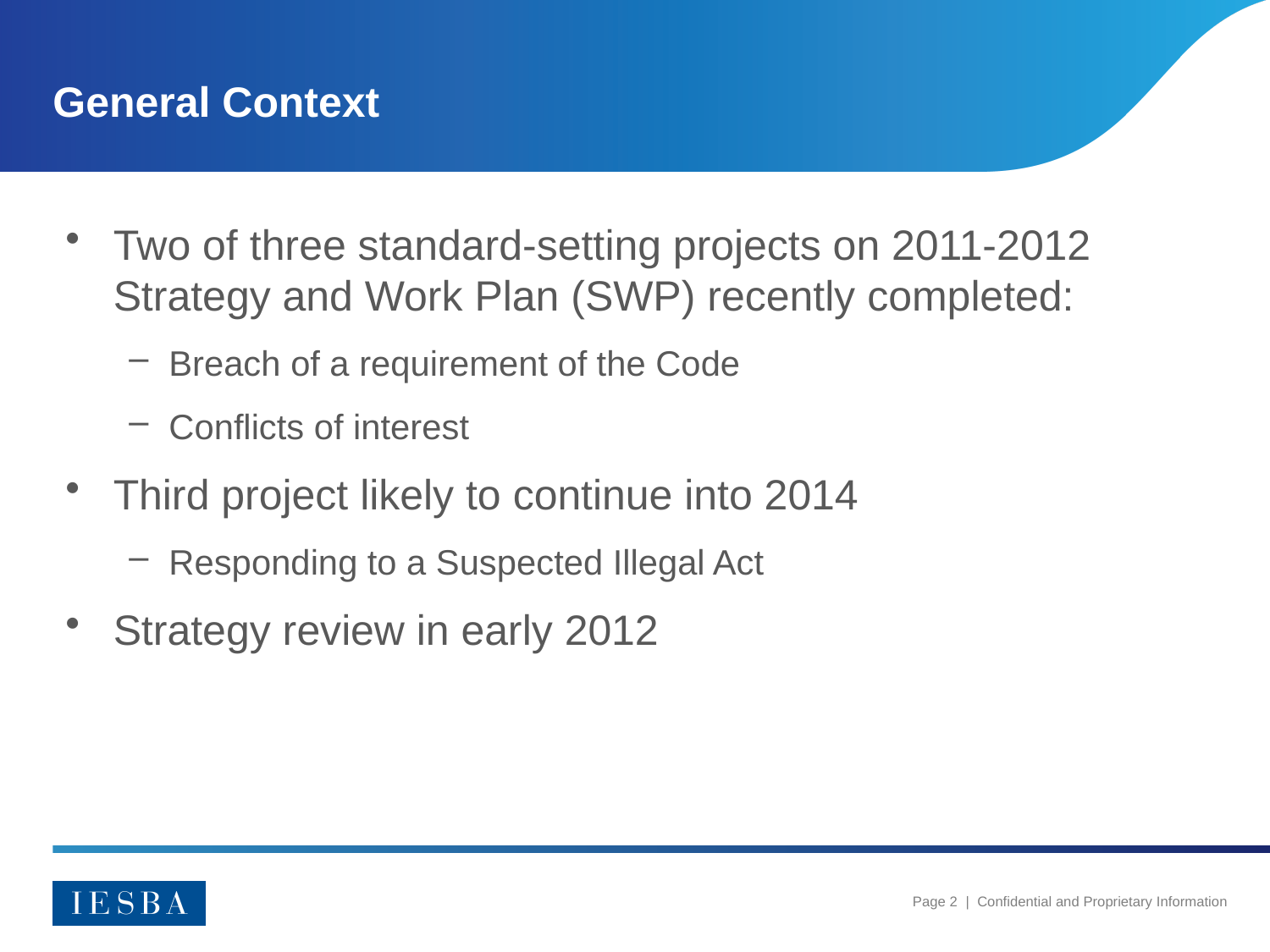

# General Context
Two of three standard-setting projects on 2011-2012 Strategy and Work Plan (SWP) recently completed:
Breach of a requirement of the Code
Conflicts of interest
Third project likely to continue into 2014
Responding to a Suspected Illegal Act
Strategy review in early 2012